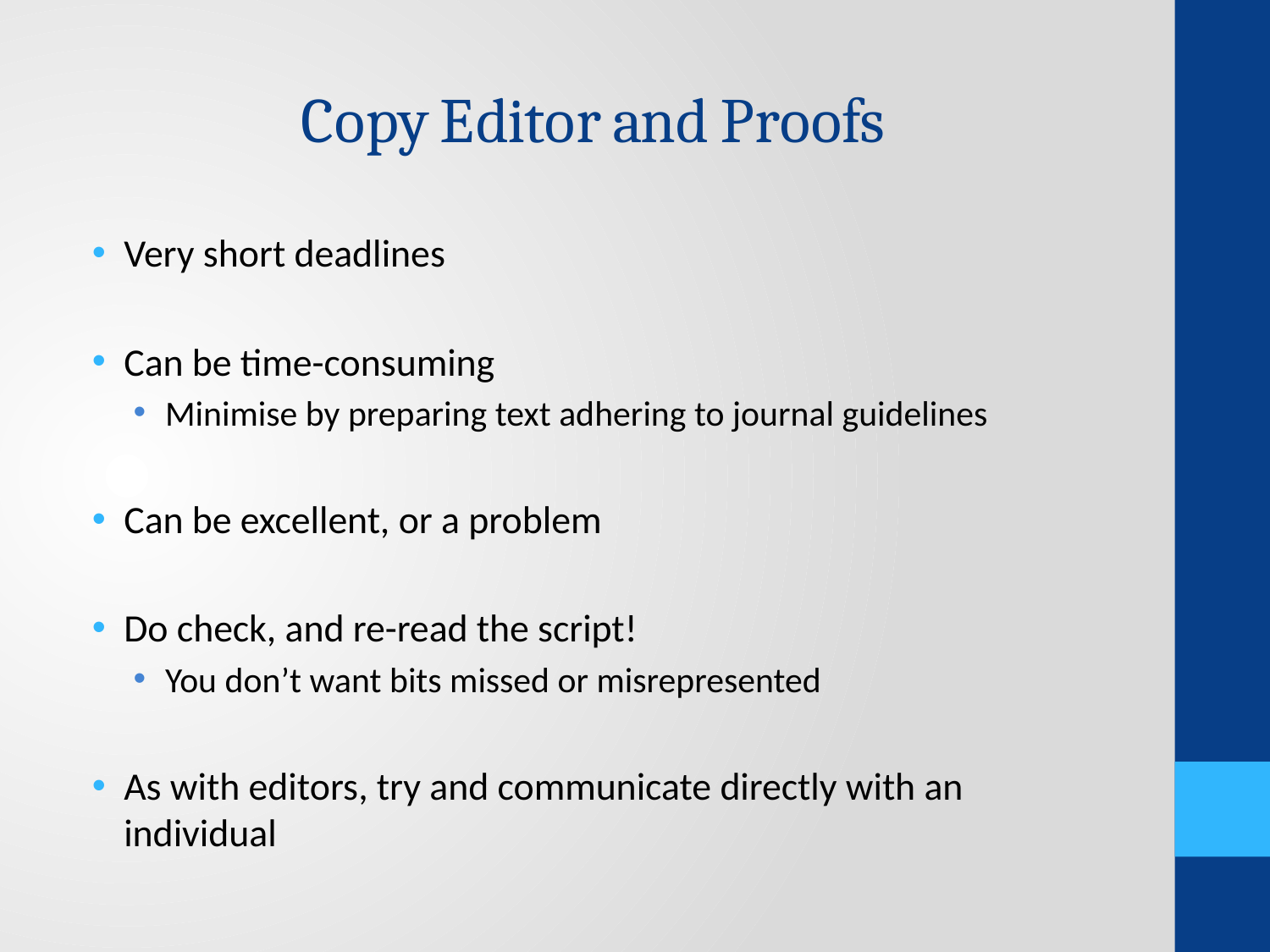

# Copy Editor and Proofs
Very short deadlines

Can be time-consuming
Minimise by preparing text adhering to journal guidelines

Can be excellent, or a problem

Do check, and re-read the script!
You don’t want bits missed or misrepresented

As with editors, try and communicate directly with an individual